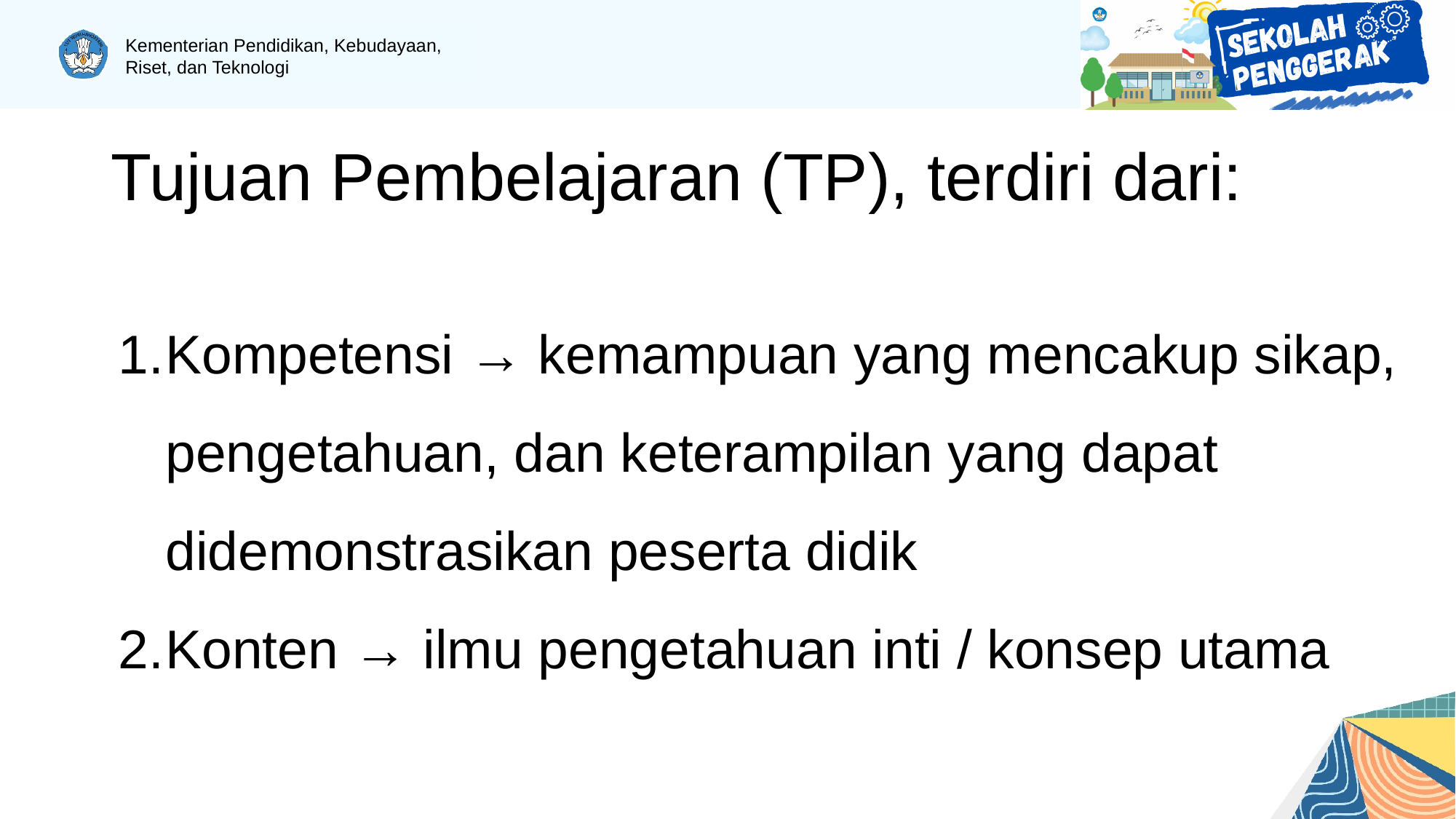

# Tujuan Pembelajaran (TP), terdiri dari:
Kompetensi → kemampuan yang mencakup sikap, pengetahuan, dan keterampilan yang dapat didemonstrasikan peserta didik
Konten → ilmu pengetahuan inti / konsep utama